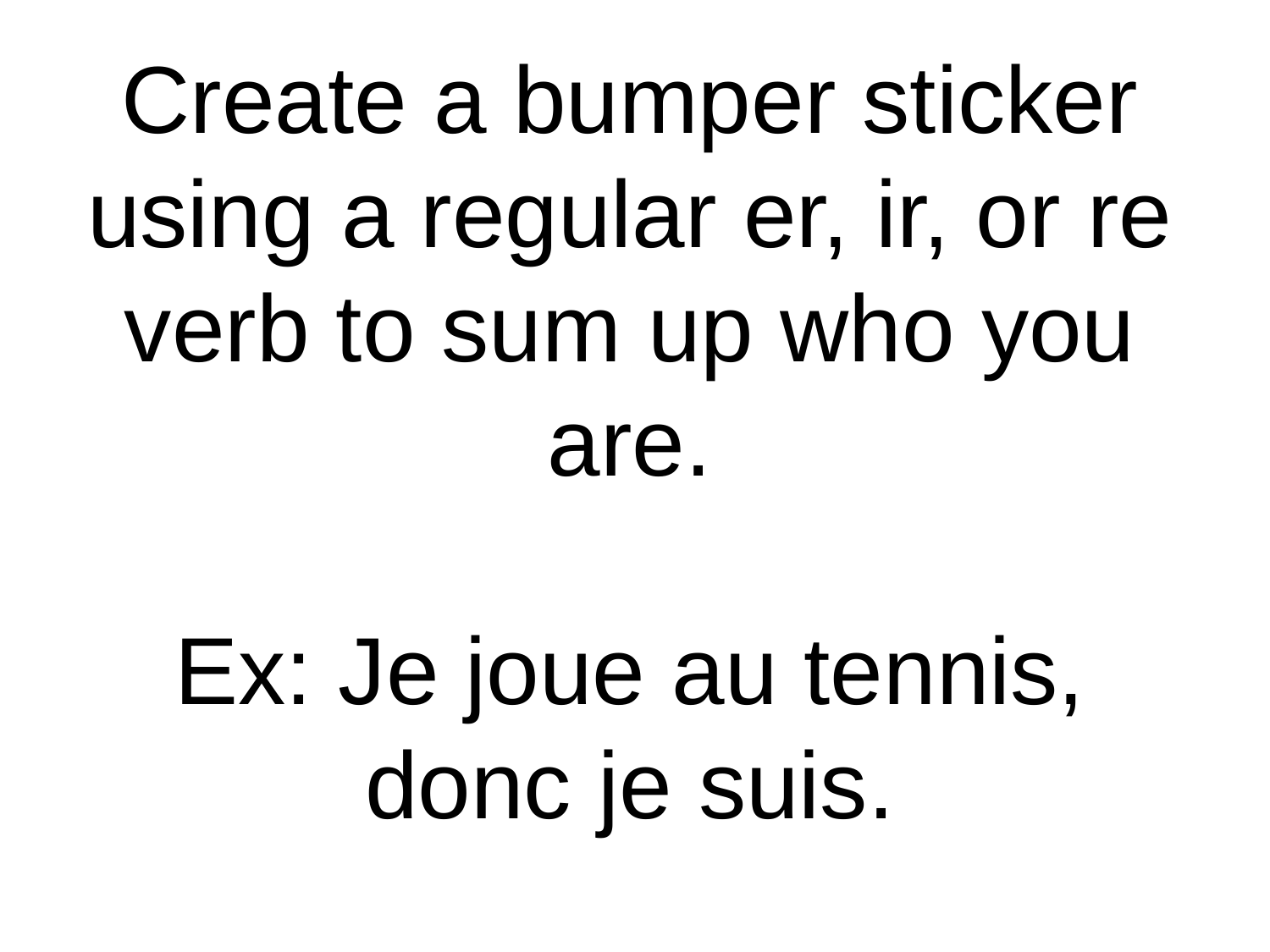

Create a bumper sticker using a regular er, ir, or re verb to sum up who you are.

Ex: Je joue au tennis, donc je suis.